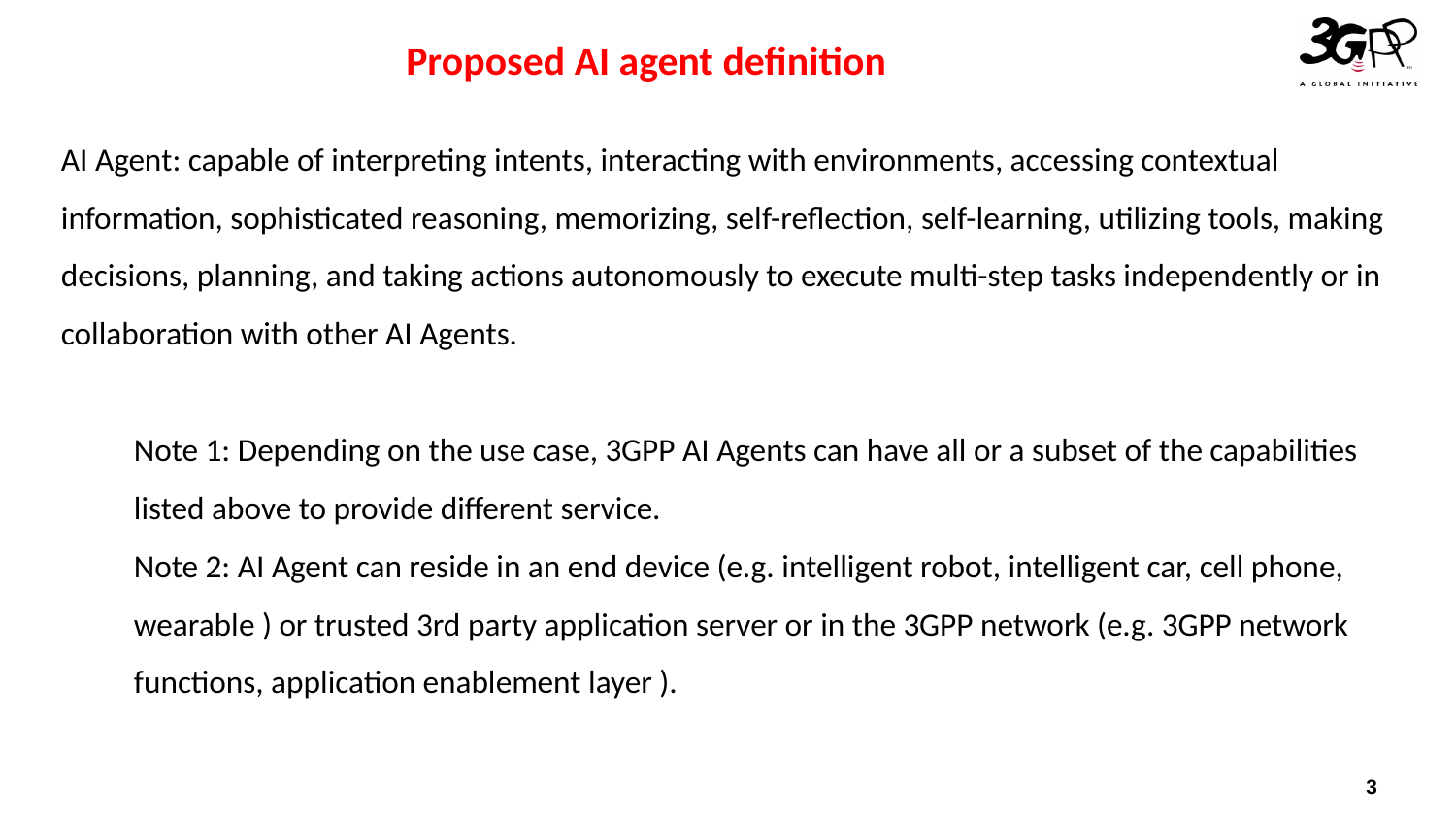

Proposed AI agent definition
AI Agent: capable of interpreting intents, interacting with environments, accessing contextual information, sophisticated reasoning, memorizing, self-reflection, self-learning, utilizing tools, making decisions, planning, and taking actions autonomously to execute multi-step tasks independently or in collaboration with other AI Agents.

Note 1: Depending on the use case, 3GPP AI Agents can have all or a subset of the capabilities listed above to provide different service.
Note 2: AI Agent can reside in an end device (e.g. intelligent robot, intelligent car, cell phone, wearable ) or trusted 3rd party application server or in the 3GPP network (e.g. 3GPP network functions, application enablement layer ).